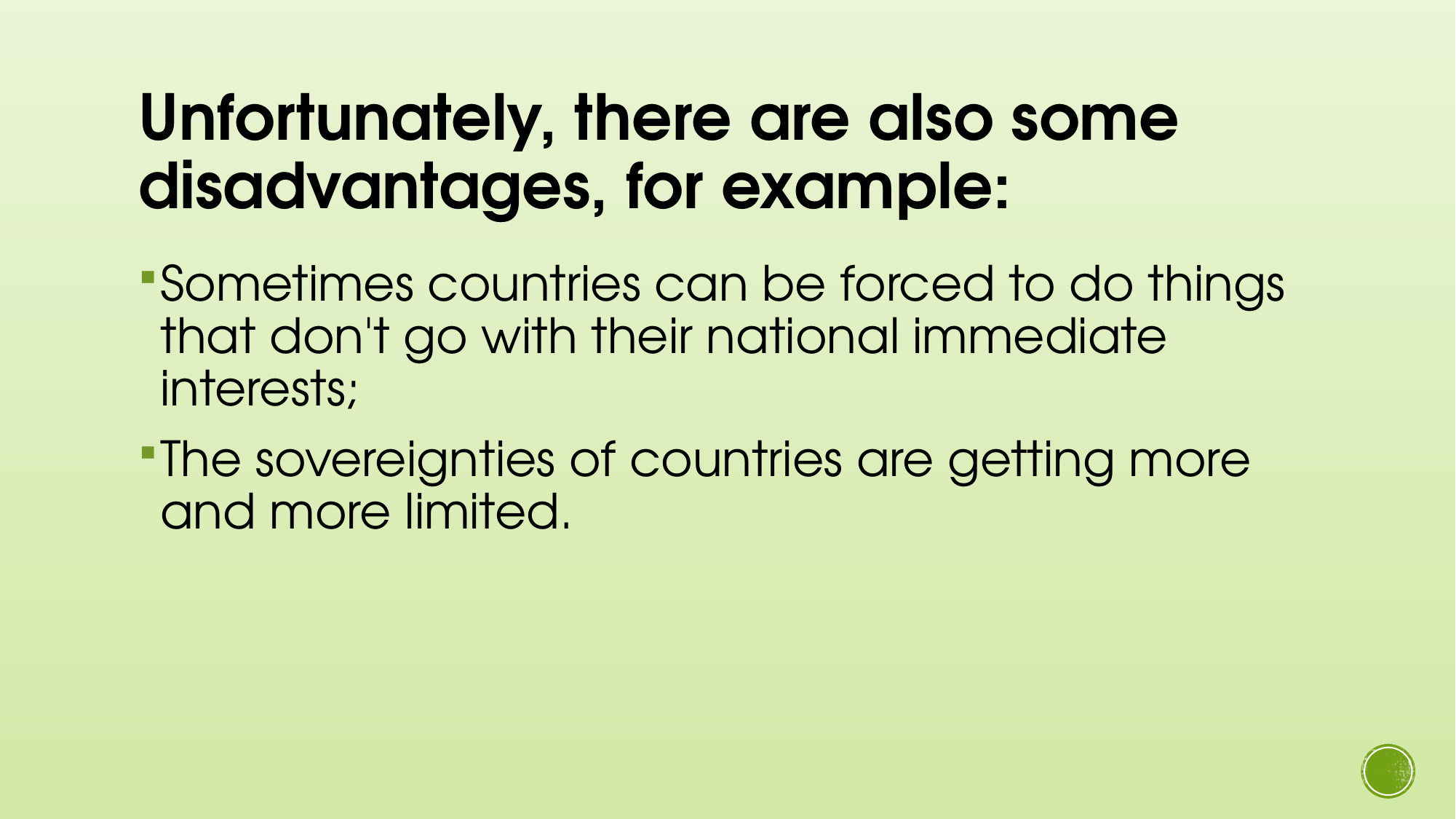

# Unfortunately, there are also some disadvantages, for example:
Sometimes countries can be forced to do things that don't go with their national immediate interests;
The sovereignties of countries are getting more and more limited.